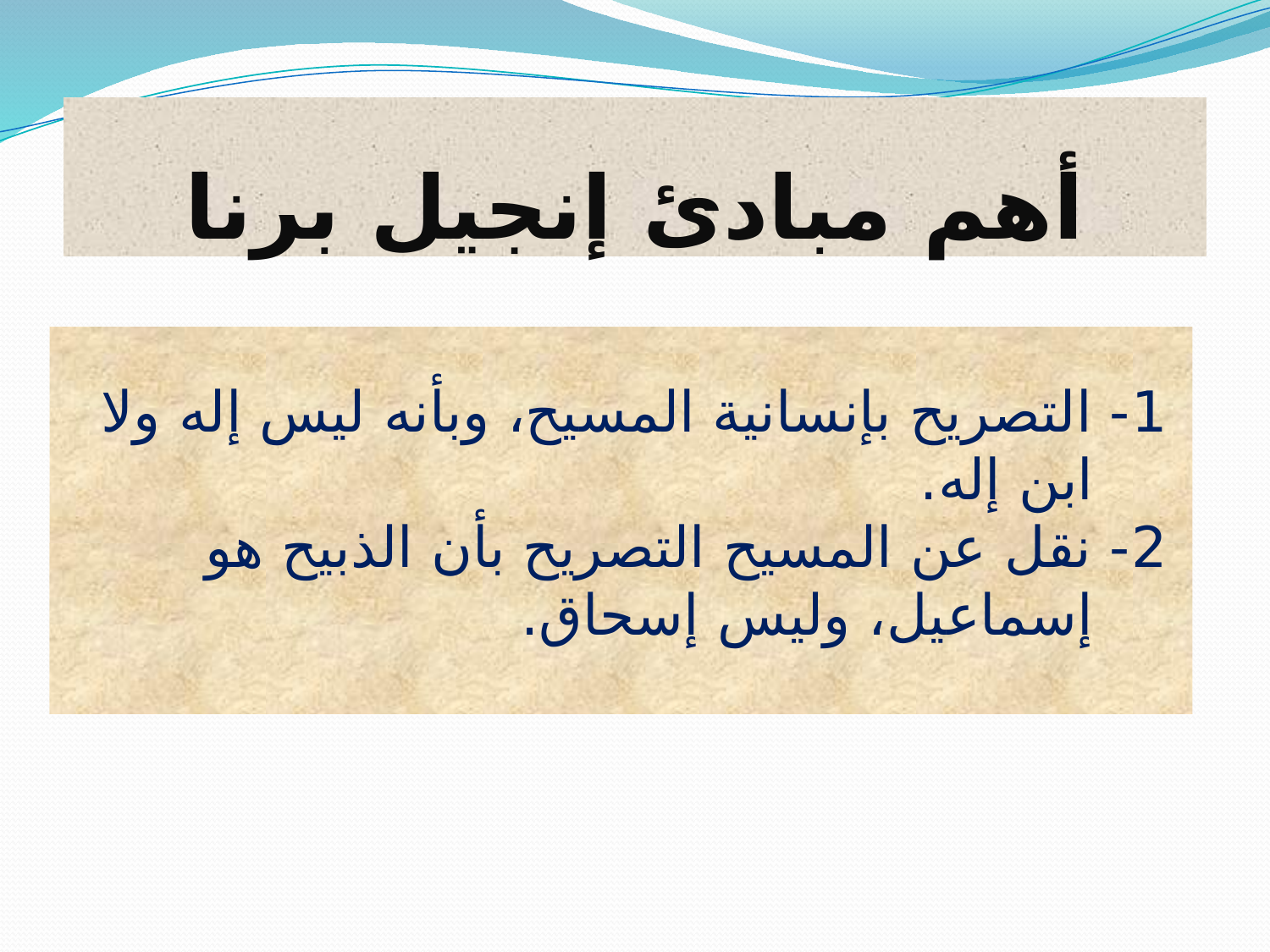

# أهم مبادئ إنجيل برنا
1- التصريح بإنسانية المسيح، وبأنه ليس إله ولا ابن إله.
2- نقل عن المسيح التصريح بأن الذبيح هو إسماعيل، وليس إسحاق.